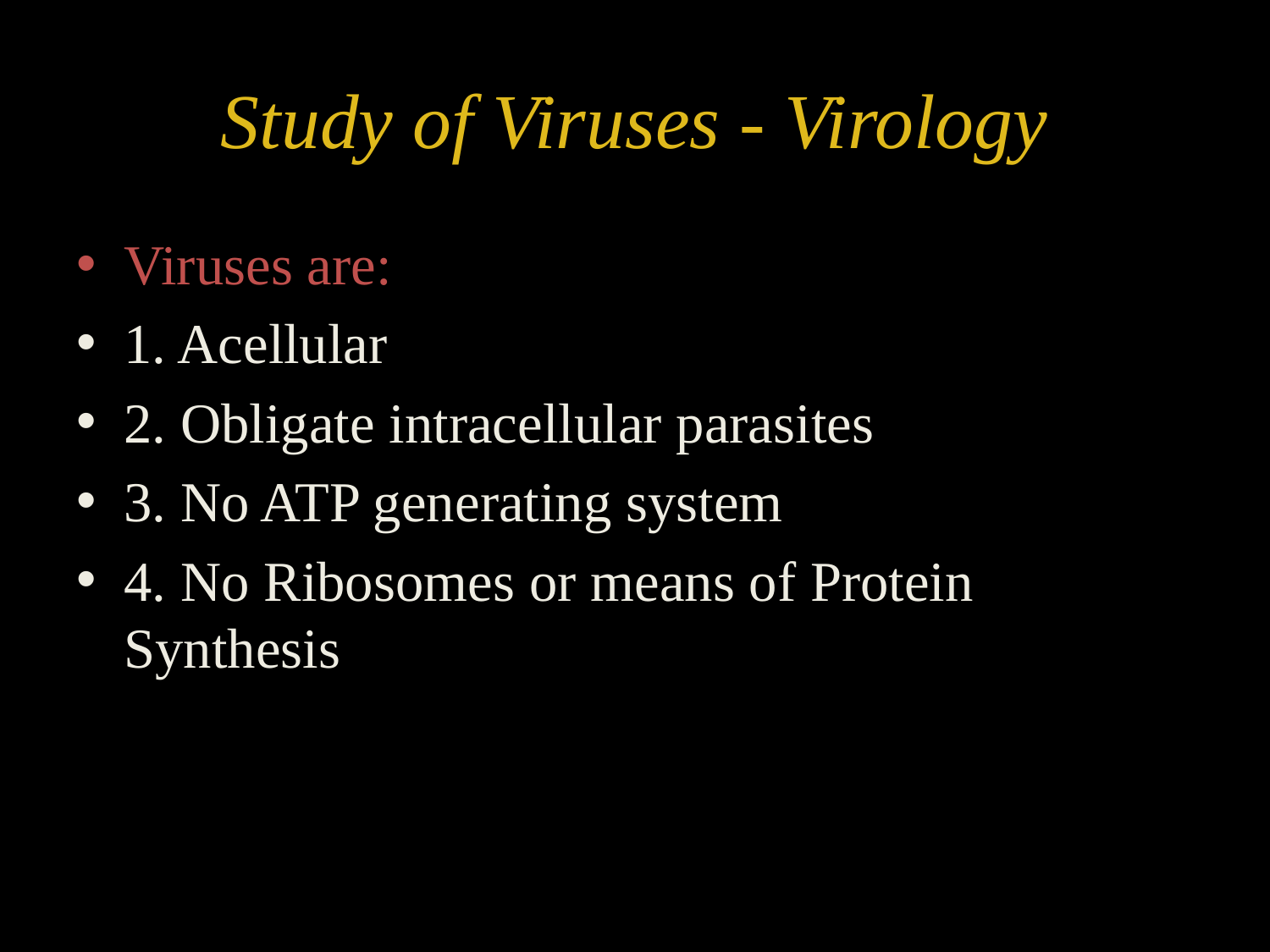

# Study of Viruses - Virology
Viruses are:
1. Acellular
2. Obligate intracellular parasites
3. No ATP generating system
4. No Ribosomes or means of Protein Synthesis